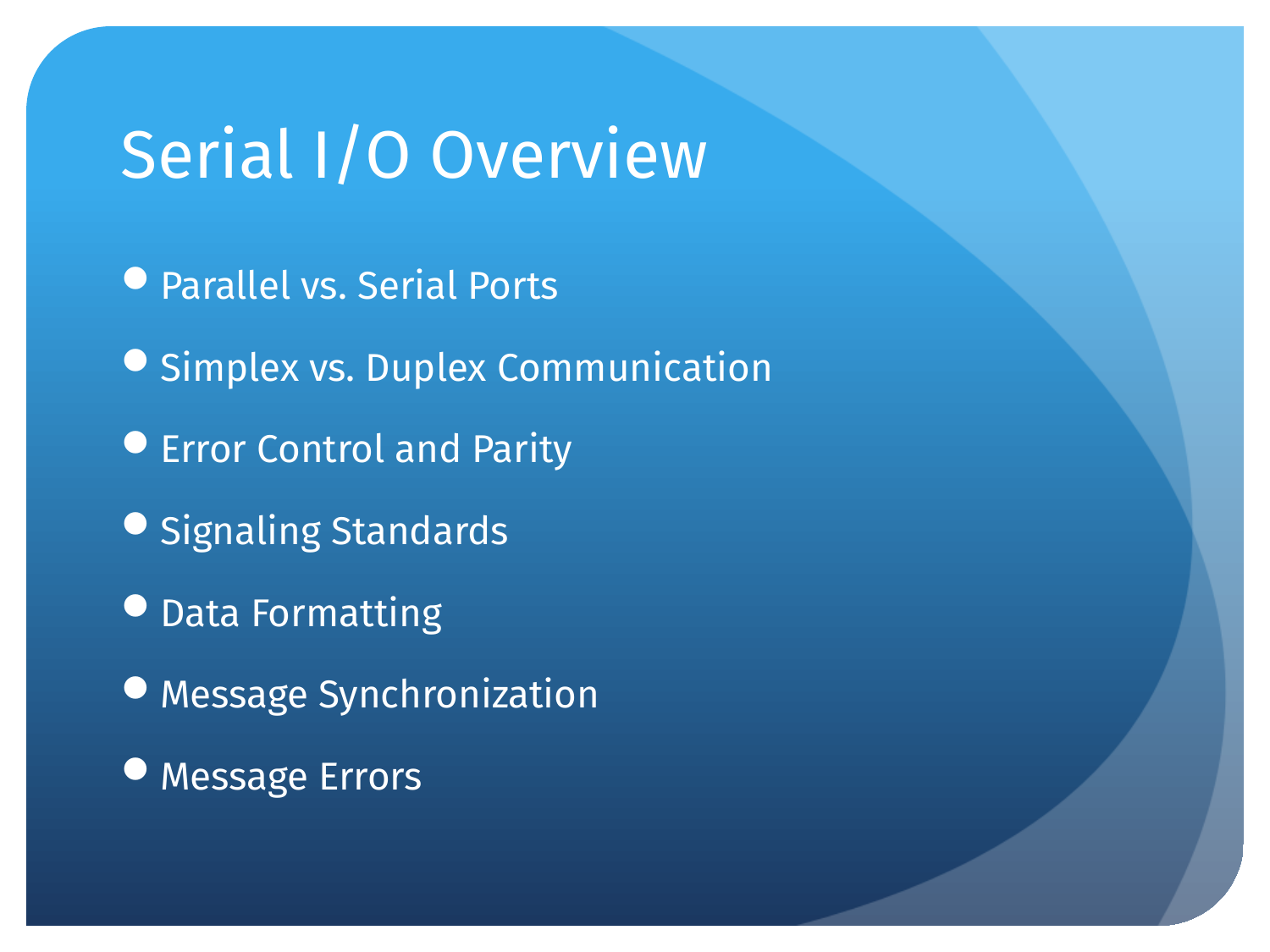

# Serial I/O Overview
Parallel vs. Serial Ports
Simplex vs. Duplex Communication
Error Control and Parity
Signaling Standards
Data Formatting
Message Synchronization
Message Errors